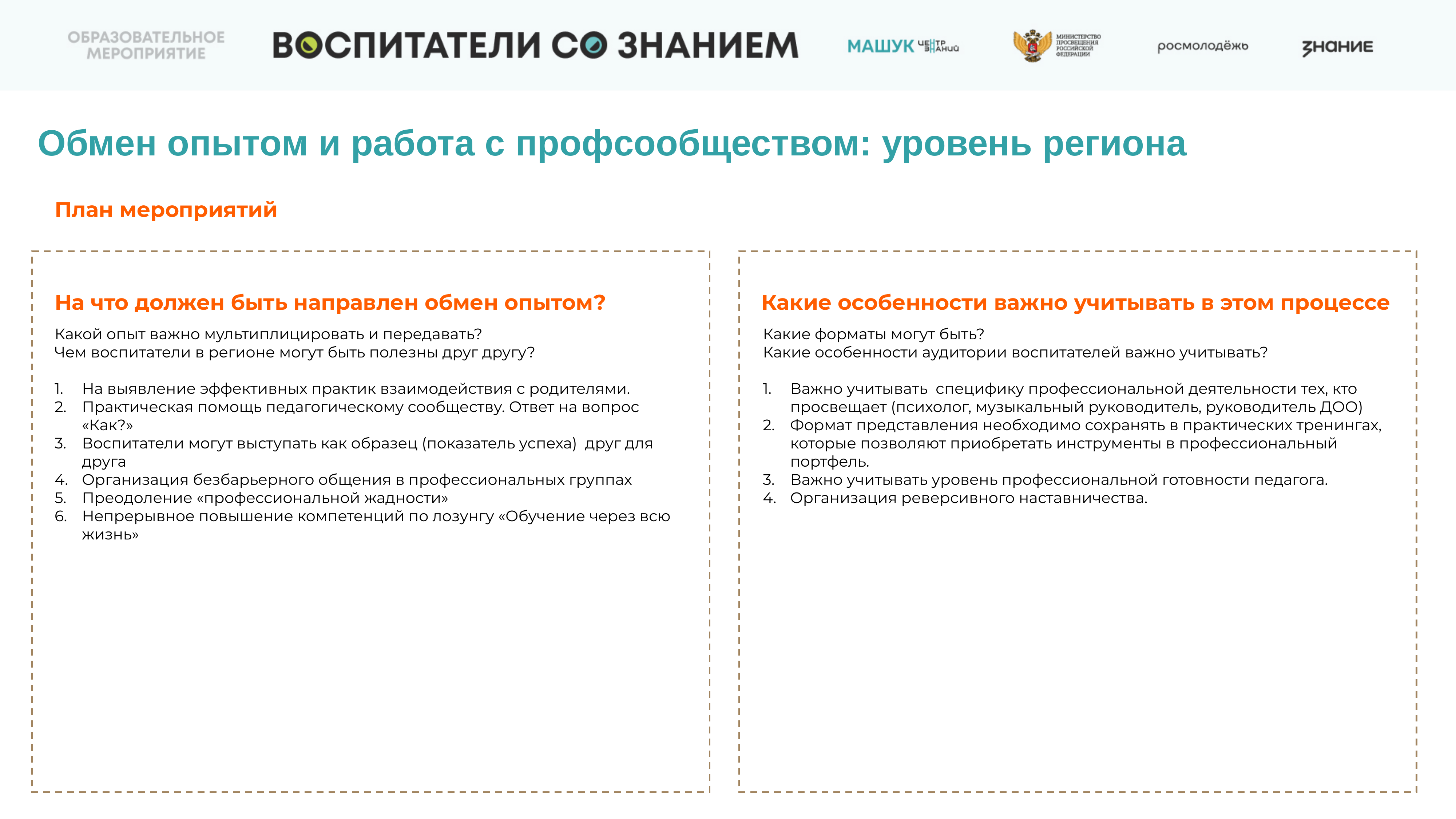

Обмен опытом и работа с профсообществом: уровень региона
План мероприятий

На что должен быть направлен обмен опытом?
Какие особенности важно учитывать в этом процессе
Какой опыт важно мультиплицировать и передавать?
Чем воспитатели в регионе могут быть полезны друг другу?

На выявление эффективных практик взаимодействия с родителями.
Практическая помощь педагогическому сообществу. Ответ на вопрос «Как?»
Воспитатели могут выступать как образец (показатель успеха)  друг для друга
Организация безбарьерного общения в профессиональных группах
Преодоление «профессиональной жадности»
Непрерывное повышение компетенций по лозунгу «Обучение через всю  жизнь»
Какие форматы могут быть?
Какие особенности аудитории воспитателей важно учитывать?

Важно учитывать  специфику профессиональной деятельности тех, кто просвещает (психолог, музыкальный руководитель, руководитель ДОО)
Формат представления необходимо сохранять в практических тренингах, которые позволяют приобретать инструменты в профессиональный портфель.
Важно учитывать уровень профессиональной готовности педагога.
Организация реверсивного наставничества.